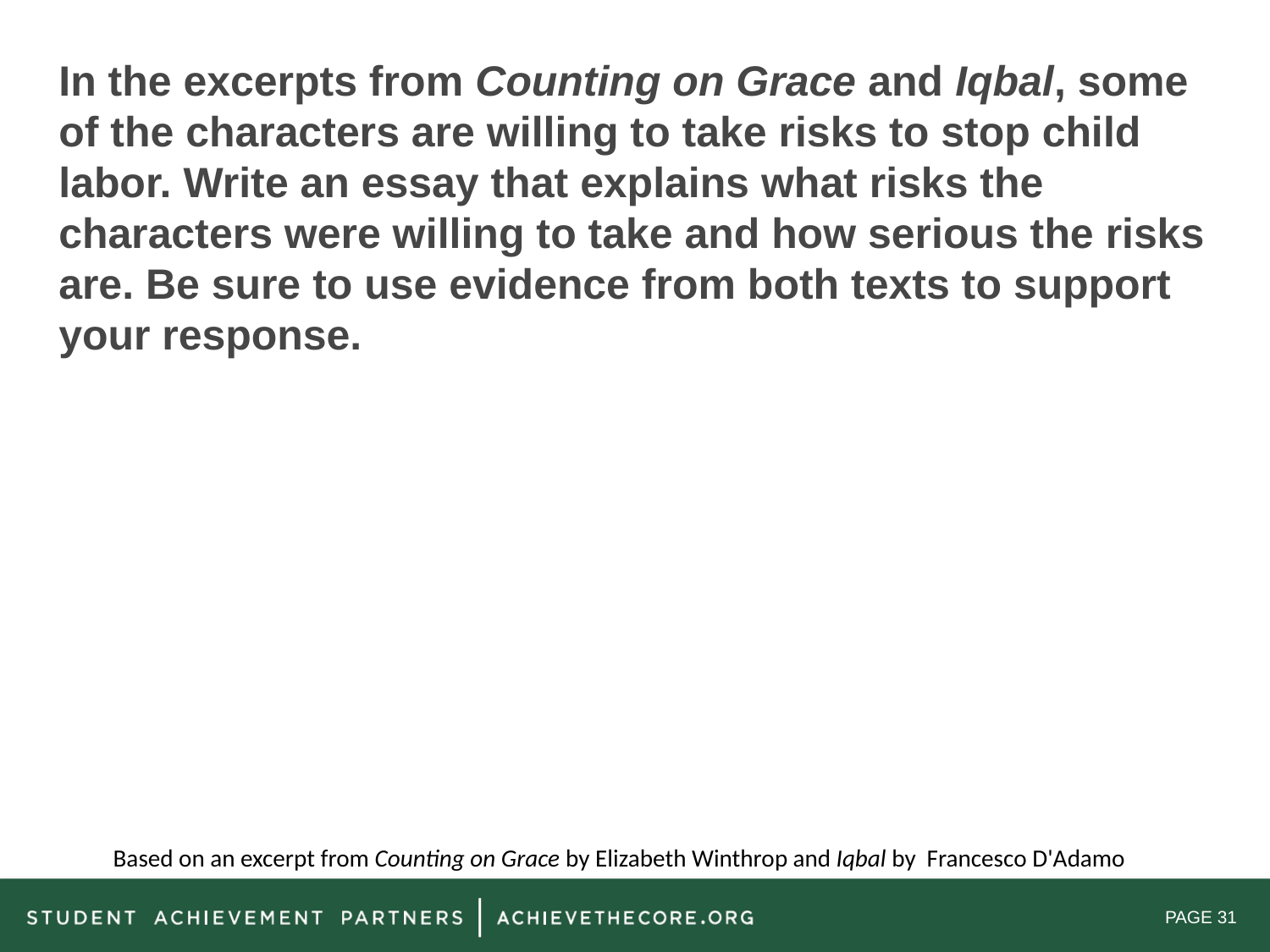

In the excerpts from Counting on Grace and Iqbal, some of the characters are willing to take risks to stop child labor. Write an essay that explains what risks the characters were willing to take and how serious the risks are. Be sure to use evidence from both texts to support your response.
Based on an excerpt from Counting on Grace by Elizabeth Winthrop and Iqbal by  Francesco D'Adamo